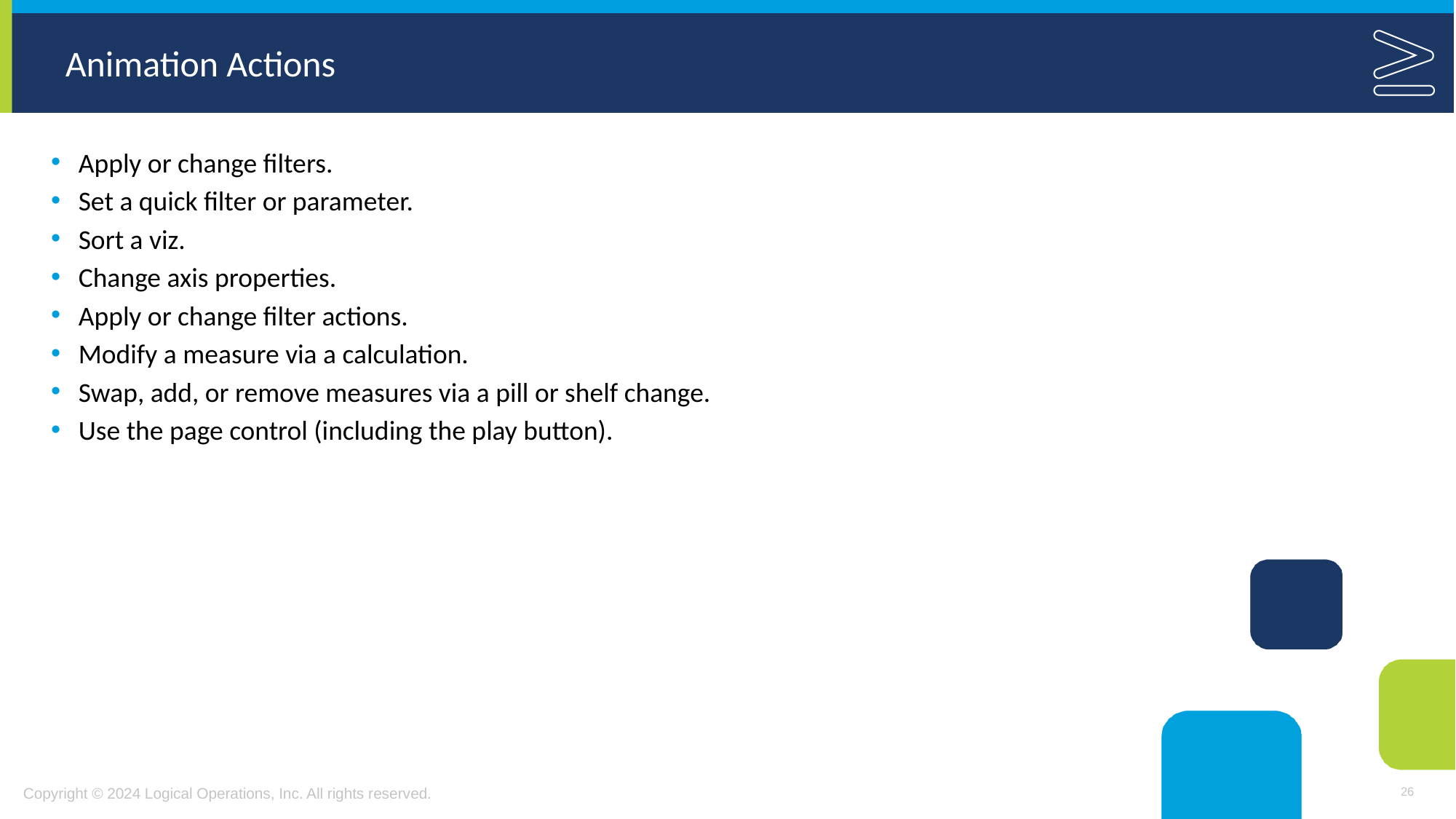

# Animation Actions
Apply or change filters.
Set a quick filter or parameter.
Sort a viz.
Change axis properties.
Apply or change filter actions.
Modify a measure via a calculation.
Swap, add, or remove measures via a pill or shelf change.
Use the page control (including the play button).
26